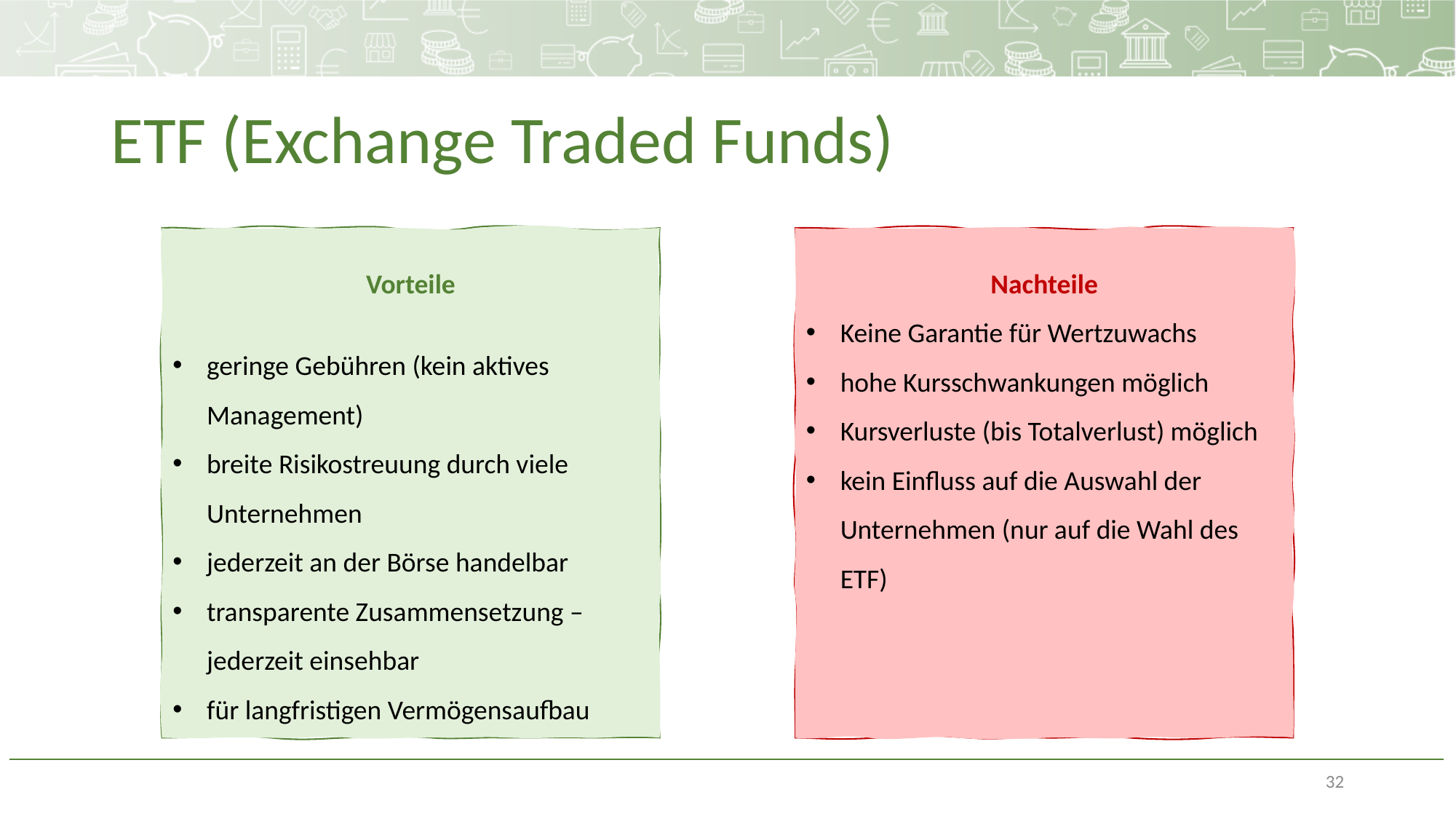

# ETF (Exchange Traded Funds)

Vorteile

geringe Gebühren (kein aktives Management)
breite Risikostreuung durch viele Unternehmen
jederzeit an der Börse handelbar
transparente Zusammensetzung – jederzeit einsehbar
für langfristigen Vermögensaufbau

Nachteile
Keine Garantie für Wertzuwachs
hohe Kursschwankungen möglich
Kursverluste (bis Totalverlust) möglich
kein Einfluss auf die Auswahl der Unternehmen (nur auf die Wahl des ETF)

32